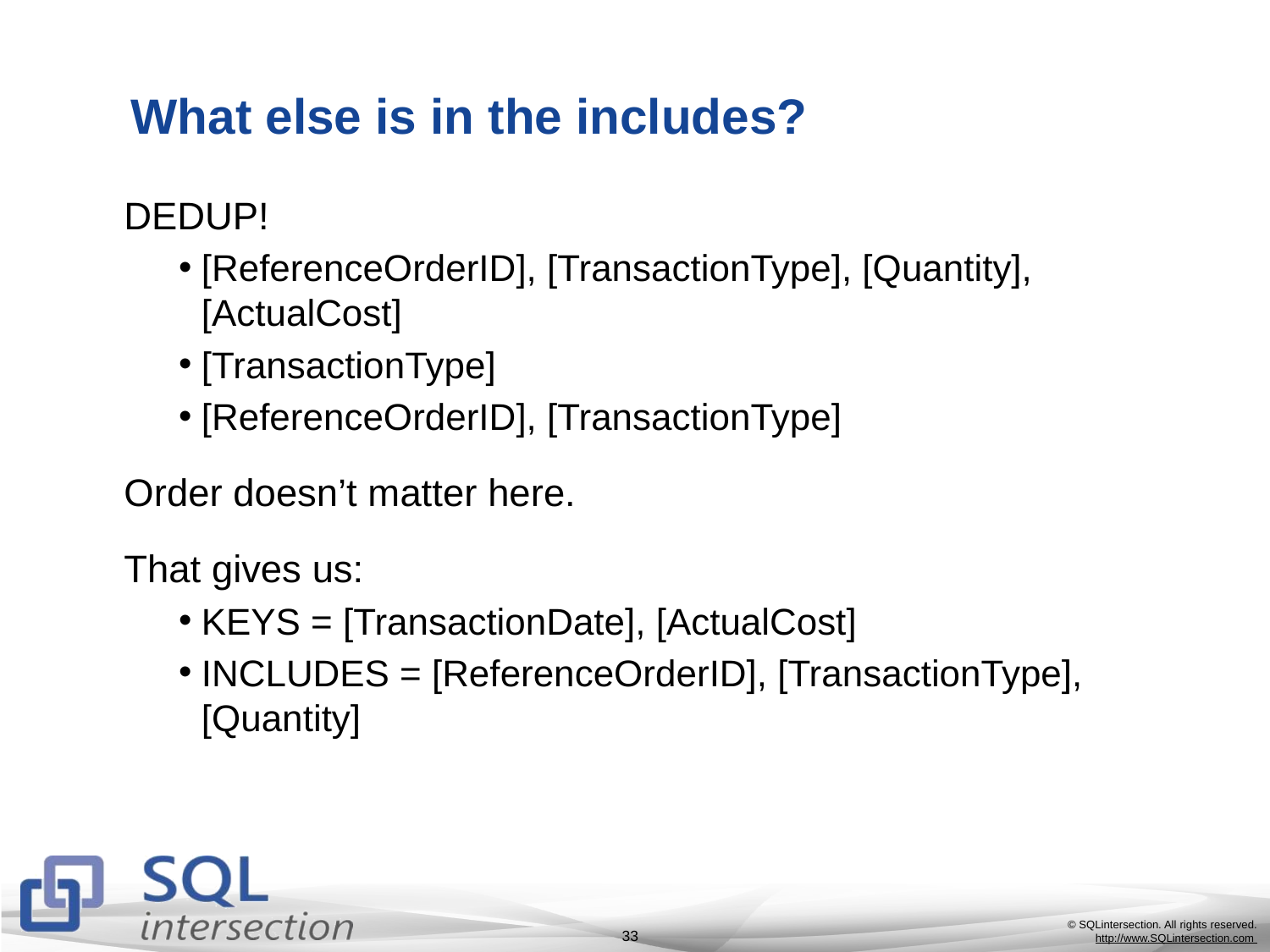

# What else is in the includes?
DEDUP!
[ReferenceOrderID], [TransactionType], [Quantity], [ActualCost]
[TransactionType]
[ReferenceOrderID], [TransactionType]
Order doesn’t matter here.
That gives us:
KEYS = [TransactionDate], [ActualCost]
INCLUDES = [ReferenceOrderID], [TransactionType], [Quantity]